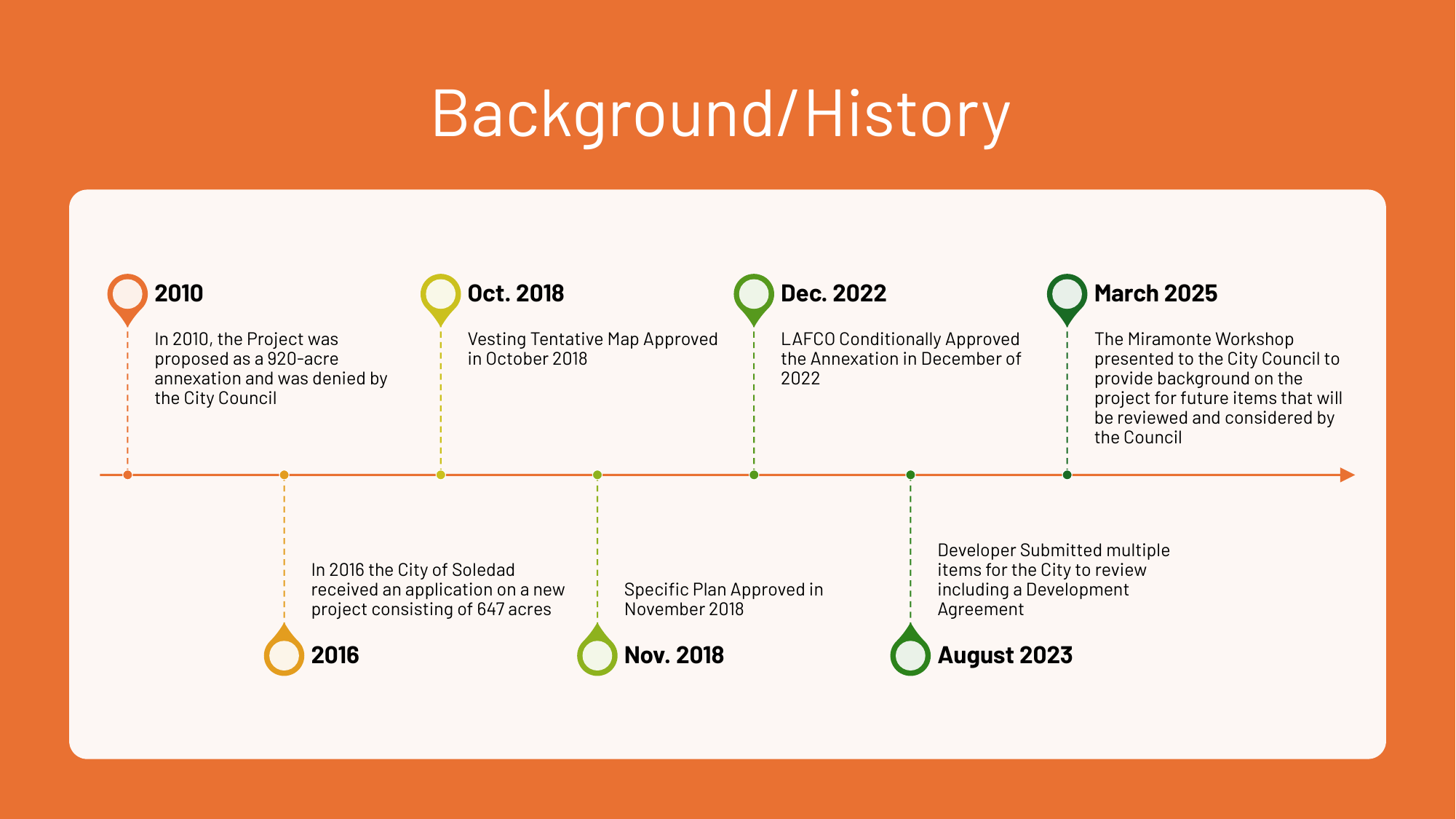

# Background/History

In 2010, the Project was proposed as a 920-acre annexation and was denied by the City Council
2010
In 2016 the City of Soledad received an application on a new project consisting of 647 acres
2016
Vesting Tentative Map Approved in October 2018
Oct. 2018
Specific Plan Approved in November 2018
Nov. 2018
LAFCO Conditionally Approved the Annexation in December of 2022
Dec. 2022
Developer Submitted multiple items for the City to review including a Development Agreement
August 2023
The Miramonte Workshop presented to the City Council to provide background on the project for future items that will be reviewed and considered by the Council
March 2025